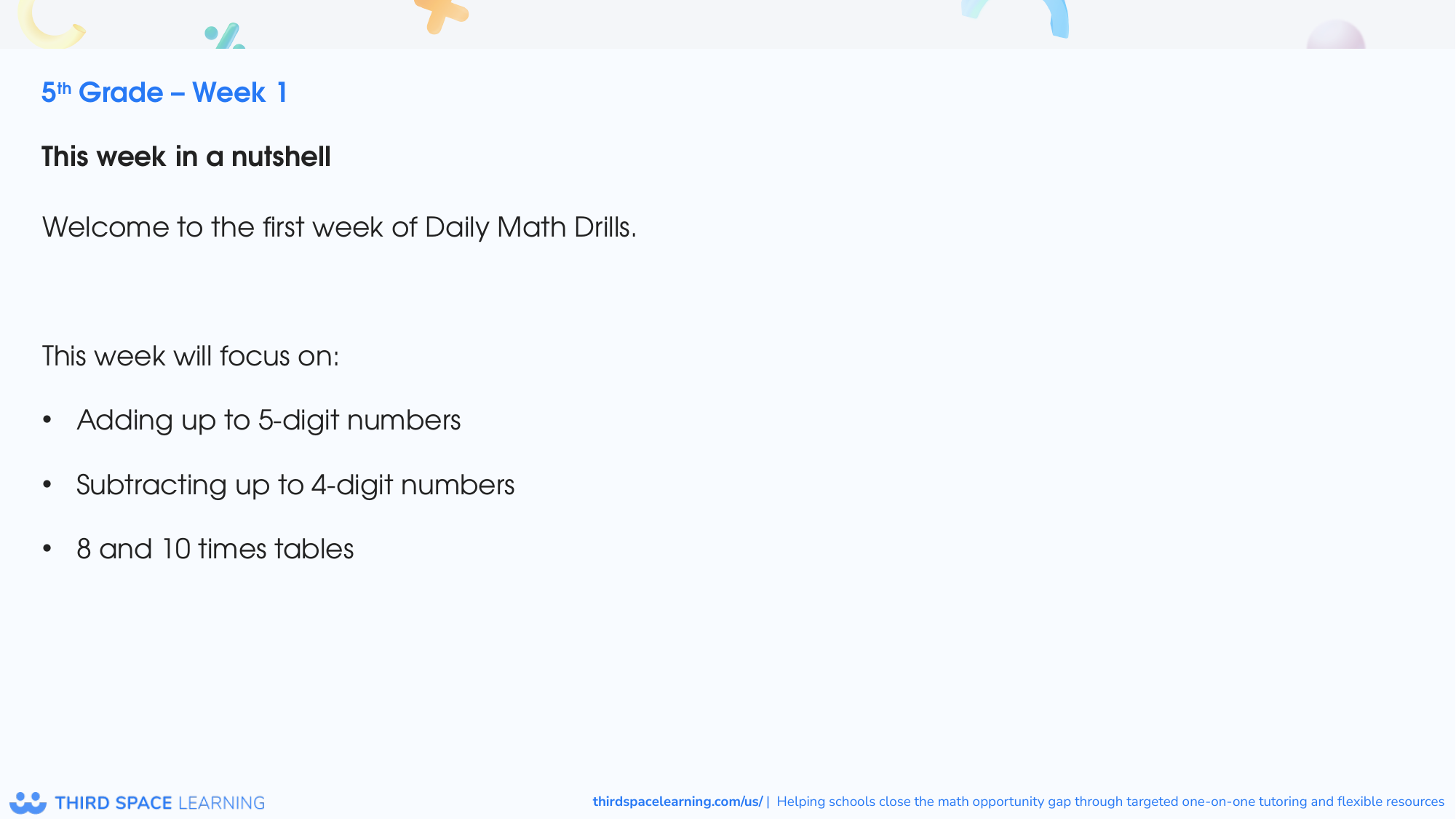

5th Grade – Week 1
This week in a nutshell
Welcome to the first week of Daily Math Drills.

This week will focus on:
Adding up to 5-digit numbers
Subtracting up to 4-digit numbers
8 and 10 times tables